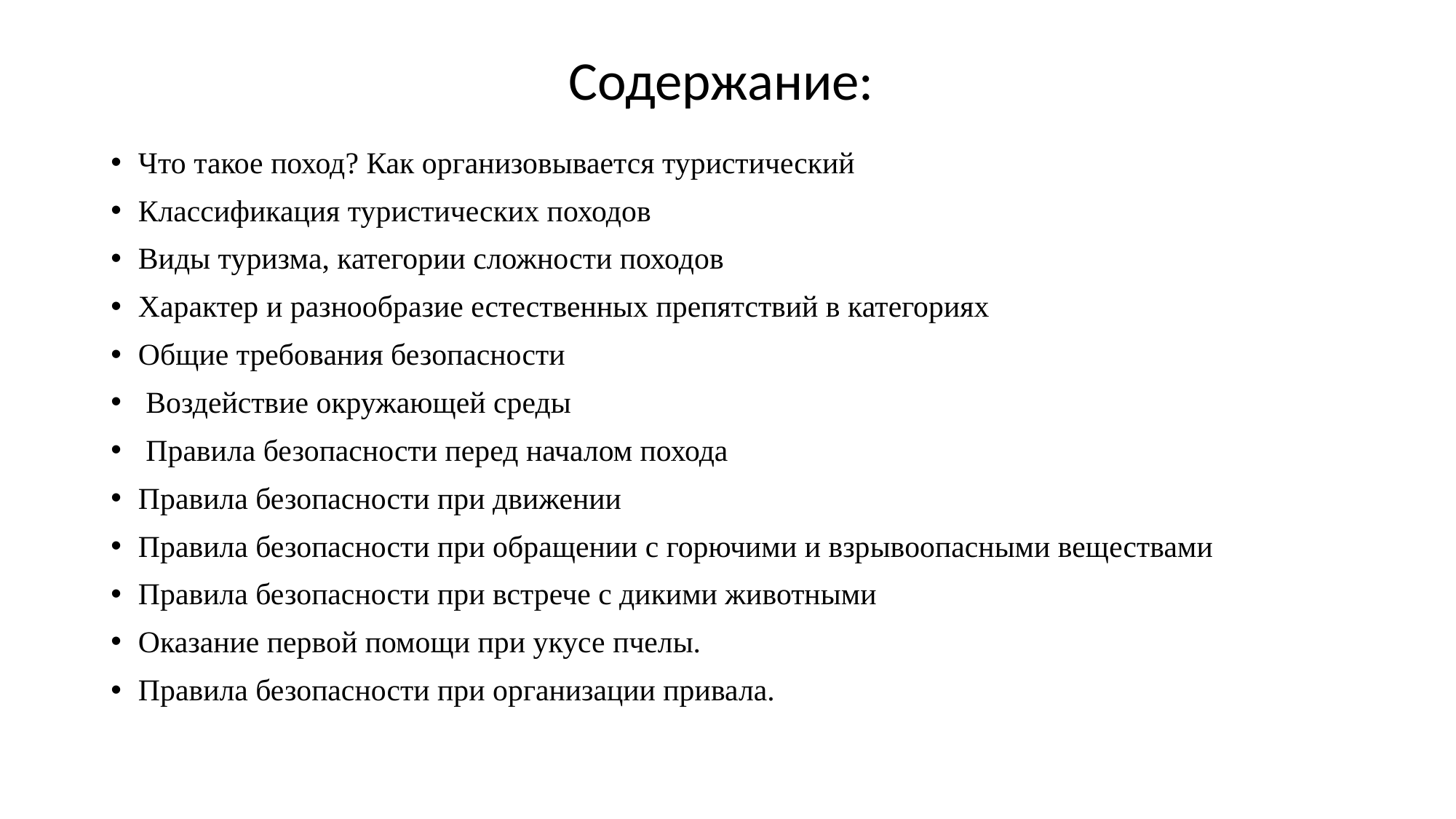

# Содержание:
Что такое поход? Как организовывается туристический
Классификация туристических походов
Виды туризма, категории сложности походов
Характер и разнообразие естественных препятствий в категориях
Общие требования безопасности
 Воздействие окружающей среды
 Правила безопасности перед началом похода
Правила безопасности при движении
Правила безопасности при обращении с горючими и взрывоопасными веществами
Правила безопасности при встрече с дикими животными
Оказание первой помощи при укусе пчелы.
Правила безопасности при организации привала.